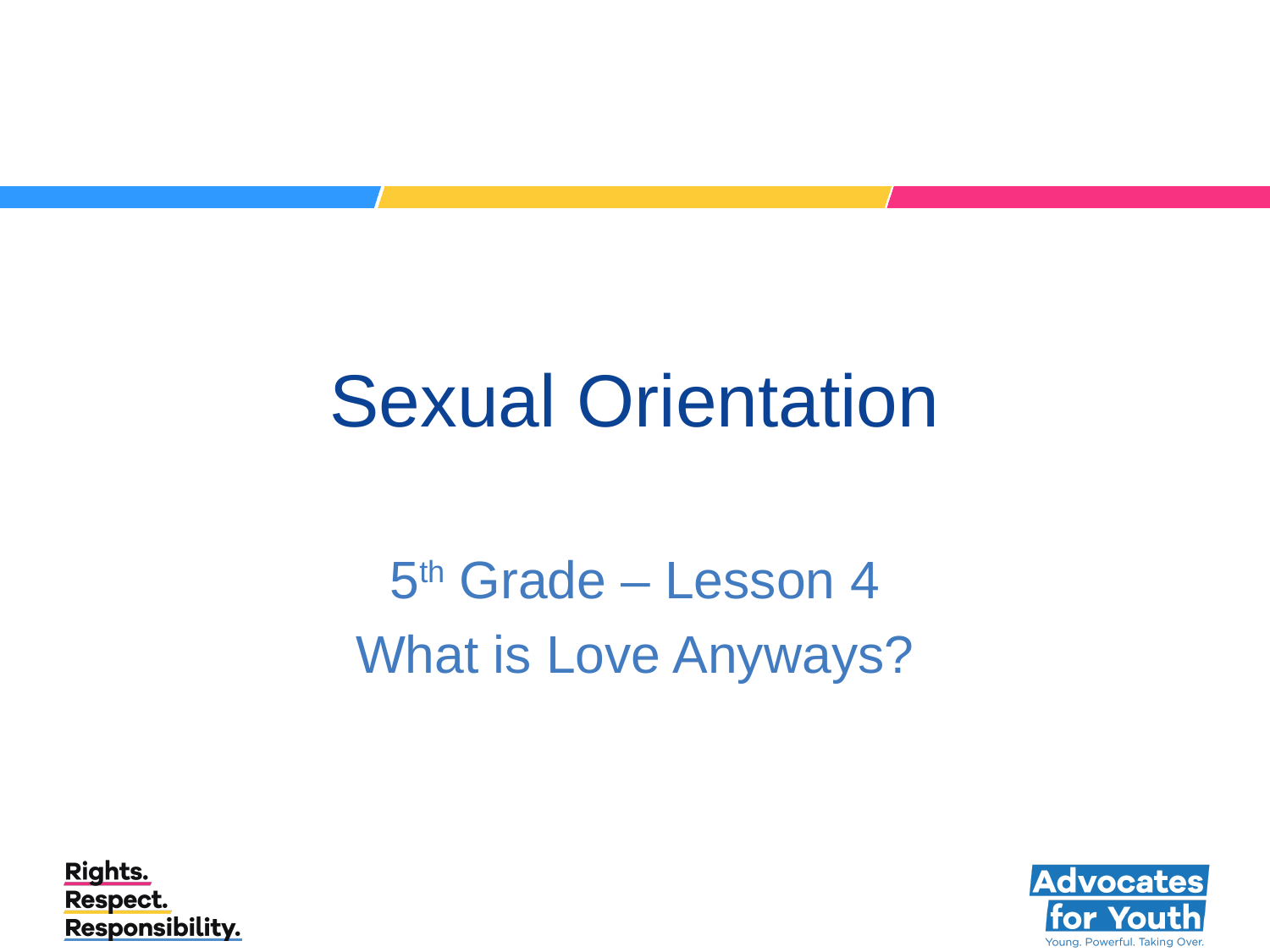

# Sexual Orientation
5th Grade – Lesson 4
What is Love Anyways?